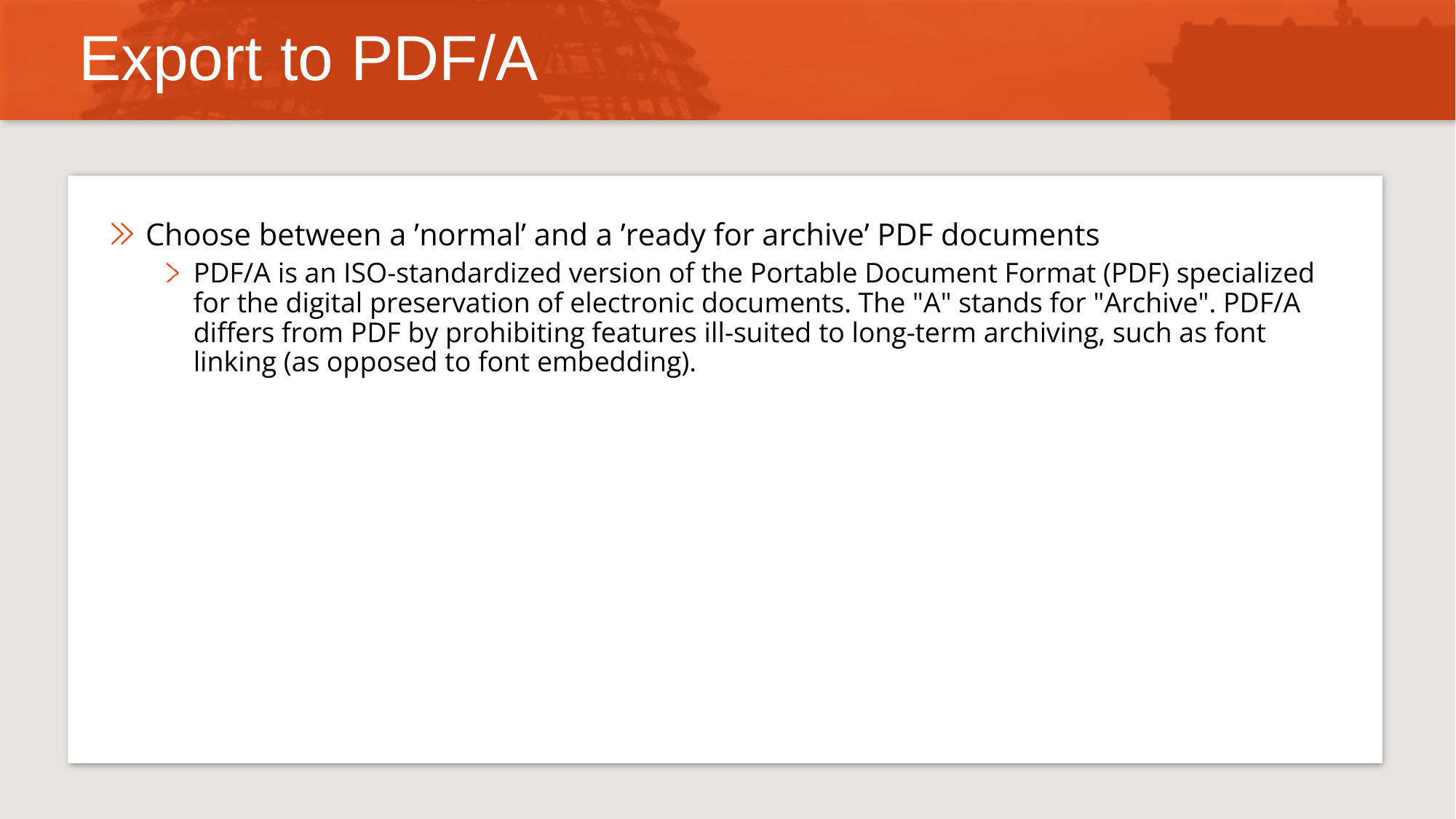

# Export to PDF/A
Choose between a ’normal’ and a ’ready for archive’ PDF documents
PDF/A is an ISO-standardized version of the Portable Document Format (PDF) specialized for the digital preservation of electronic documents. The "A" stands for "Archive". PDF/A differs from PDF by prohibiting features ill-suited to long-term archiving, such as font linking (as opposed to font embedding).